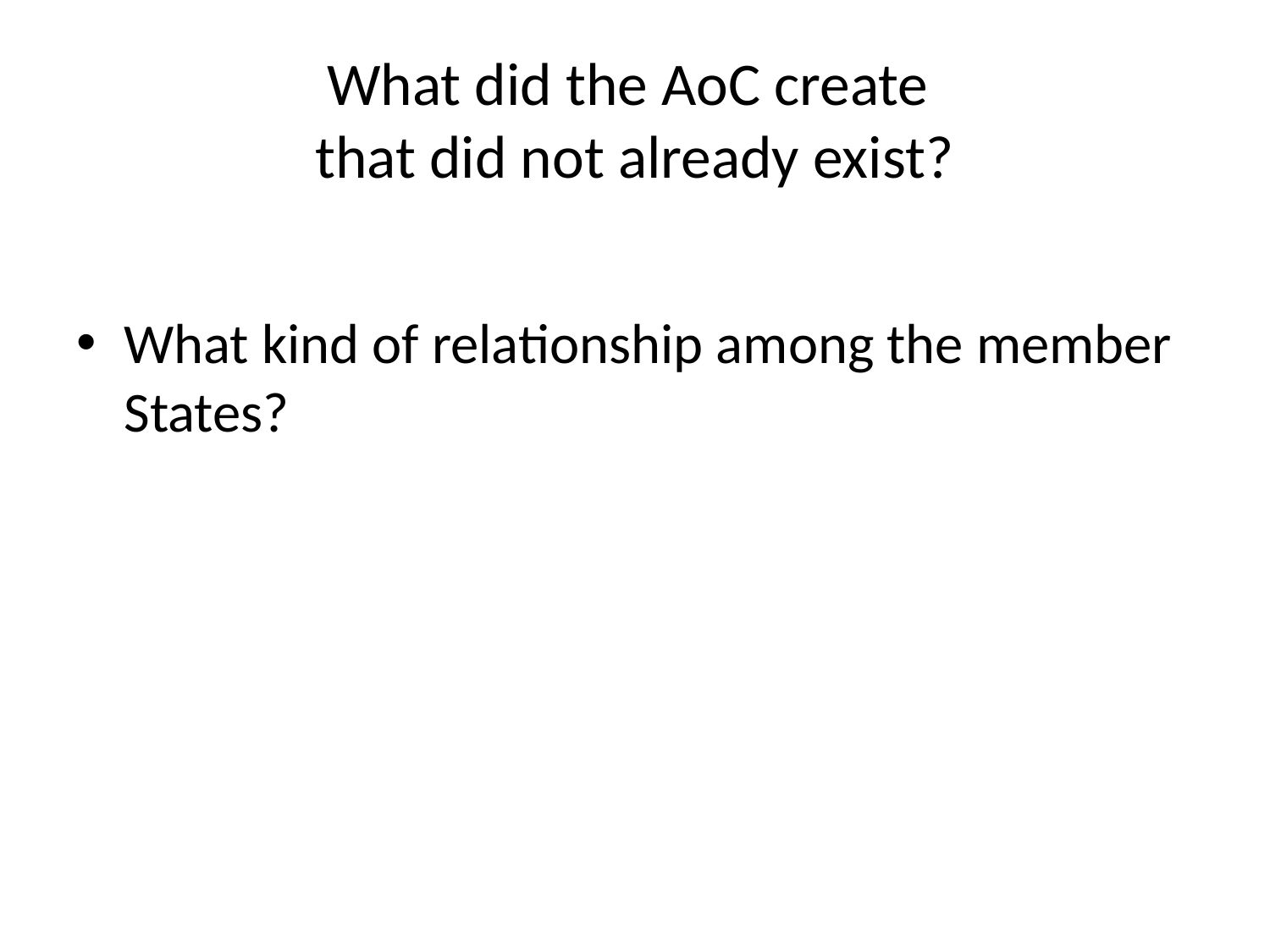

# What did the AoC create that did not already exist?

What kind of relationship among the member States?